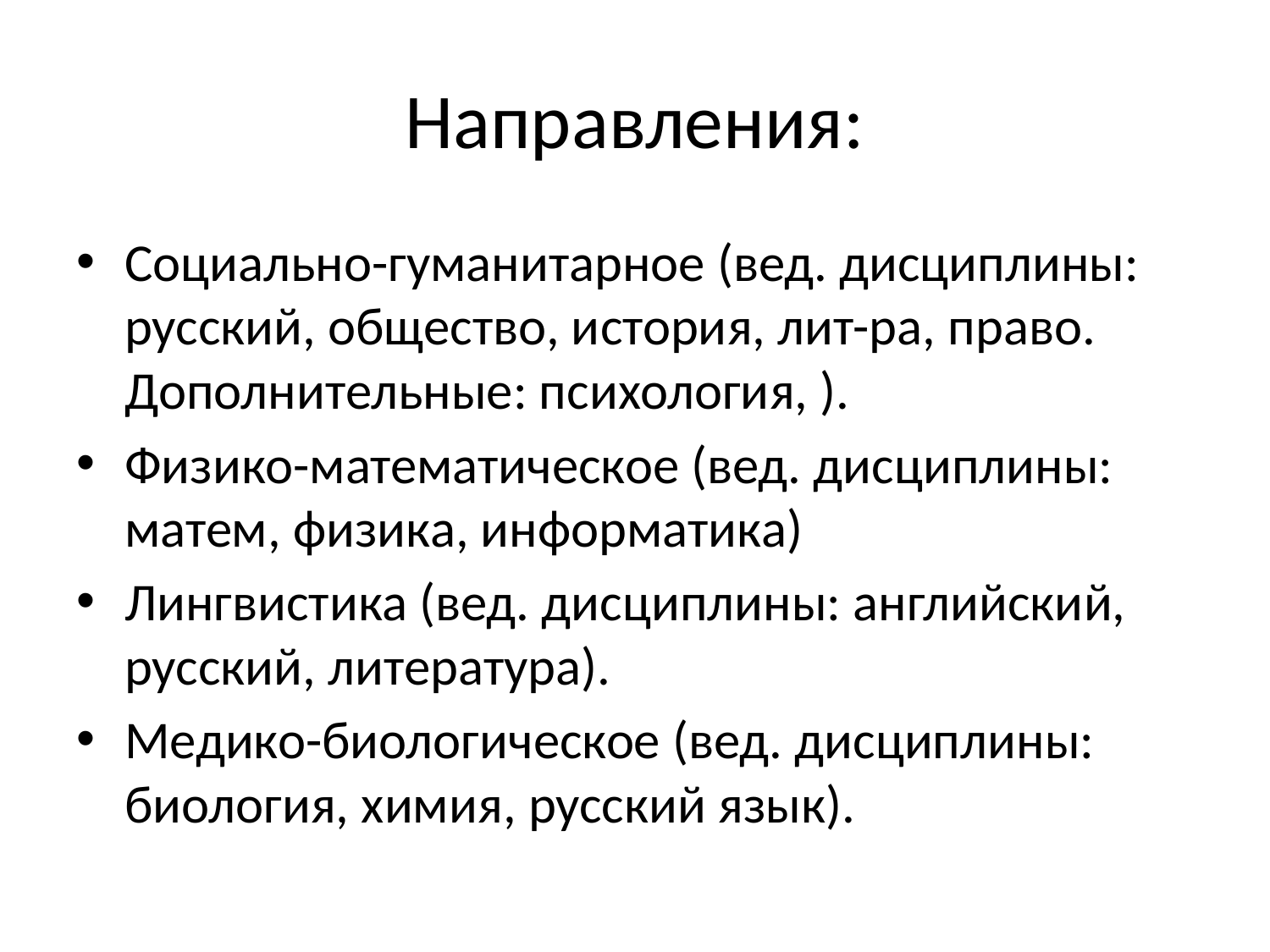

# Направления:
Социально-гуманитарное (вед. дисциплины: русский, общество, история, лит-ра, право. Дополнительные: психология, ).
Физико-математическое (вед. дисциплины: матем, физика, информатика)
Лингвистика (вед. дисциплины: английский, русский, литература).
Медико-биологическое (вед. дисциплины: биология, химия, русский язык).